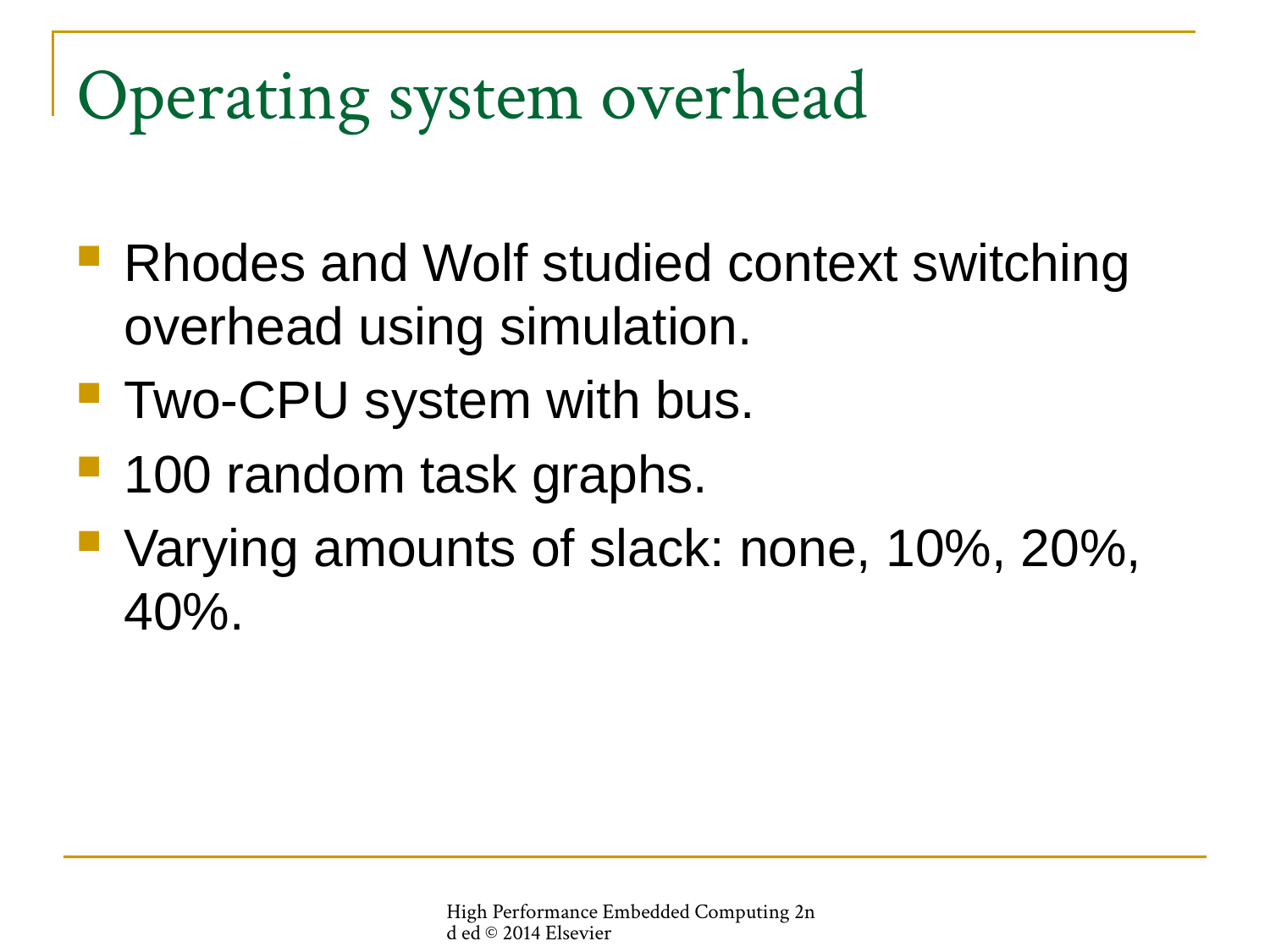

# Operating system overhead
Rhodes and Wolf studied context switching overhead using simulation.
Two-CPU system with bus.
100 random task graphs.
Varying amounts of slack: none, 10%, 20%, 40%.
High Performance Embedded Computing 2nd ed © 2014 Elsevier